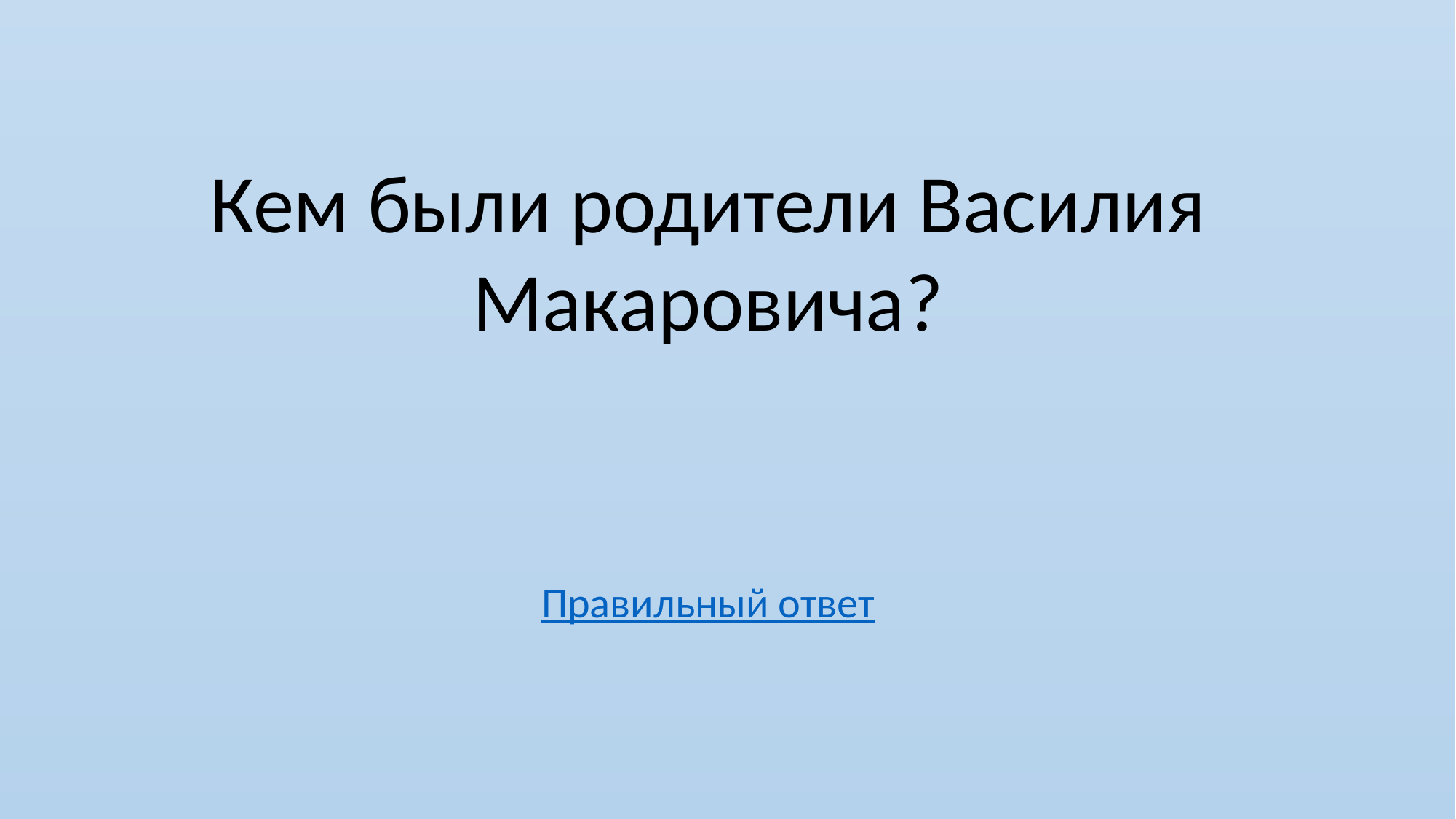

Кем были родители Василия Макаровича?
Правильный ответ